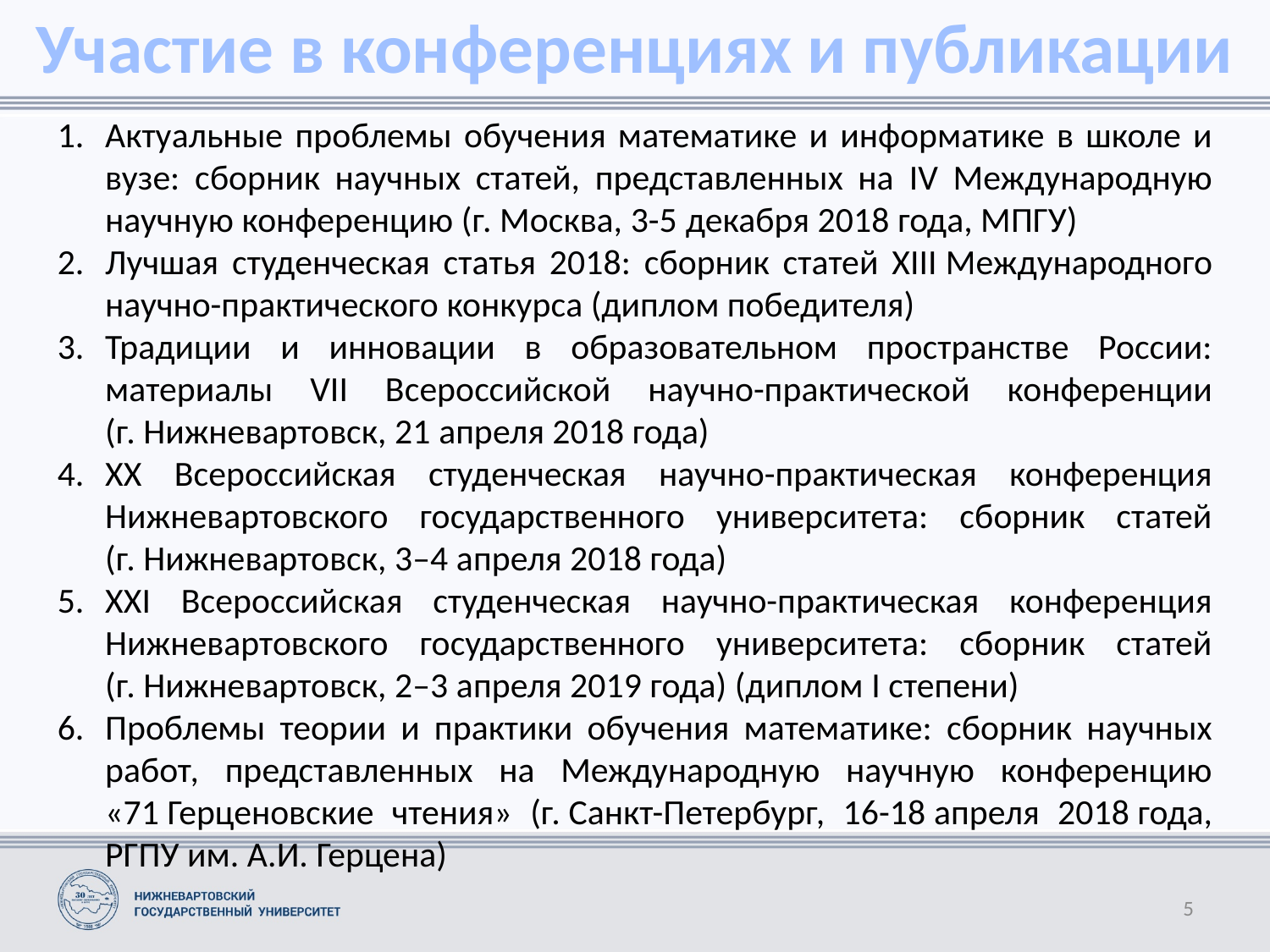

Участие в конференциях и публикации
Актуальные проблемы обучения математике и информатике в школе и вузе: сборник научных статей, представленных на IV Международную научную конференцию (г. Москва, 3-5 декабря 2018 года, МПГУ)
Лучшая студенческая статья 2018: сборник статей XIII Международного научно-практического конкурса (диплом победителя)
Традиции и инновации в образовательном пространстве России: материалы VII Всероссийской научно-практической конференции (г. Нижневартовск, 21 апреля 2018 года)
XX Всероссийская студенческая научно-практическая конференция Нижневартовского государственного университета: сборник статей (г. Нижневартовск, 3–4 апреля 2018 года)
XXI Всероссийская студенческая научно-практическая конференция Нижневартовского государственного университета: сборник статей (г. Нижневартовск, 2–3 апреля 2019 года) (диплом I степени)
Проблемы теории и практики обучения математике: сборник научных работ, представленных на Международную научную конференцию «71 Герценовские чтения» (г. Санкт-Петербург, 16-18 апреля 2018 года, РГПУ им. А.И. Герцена)

5